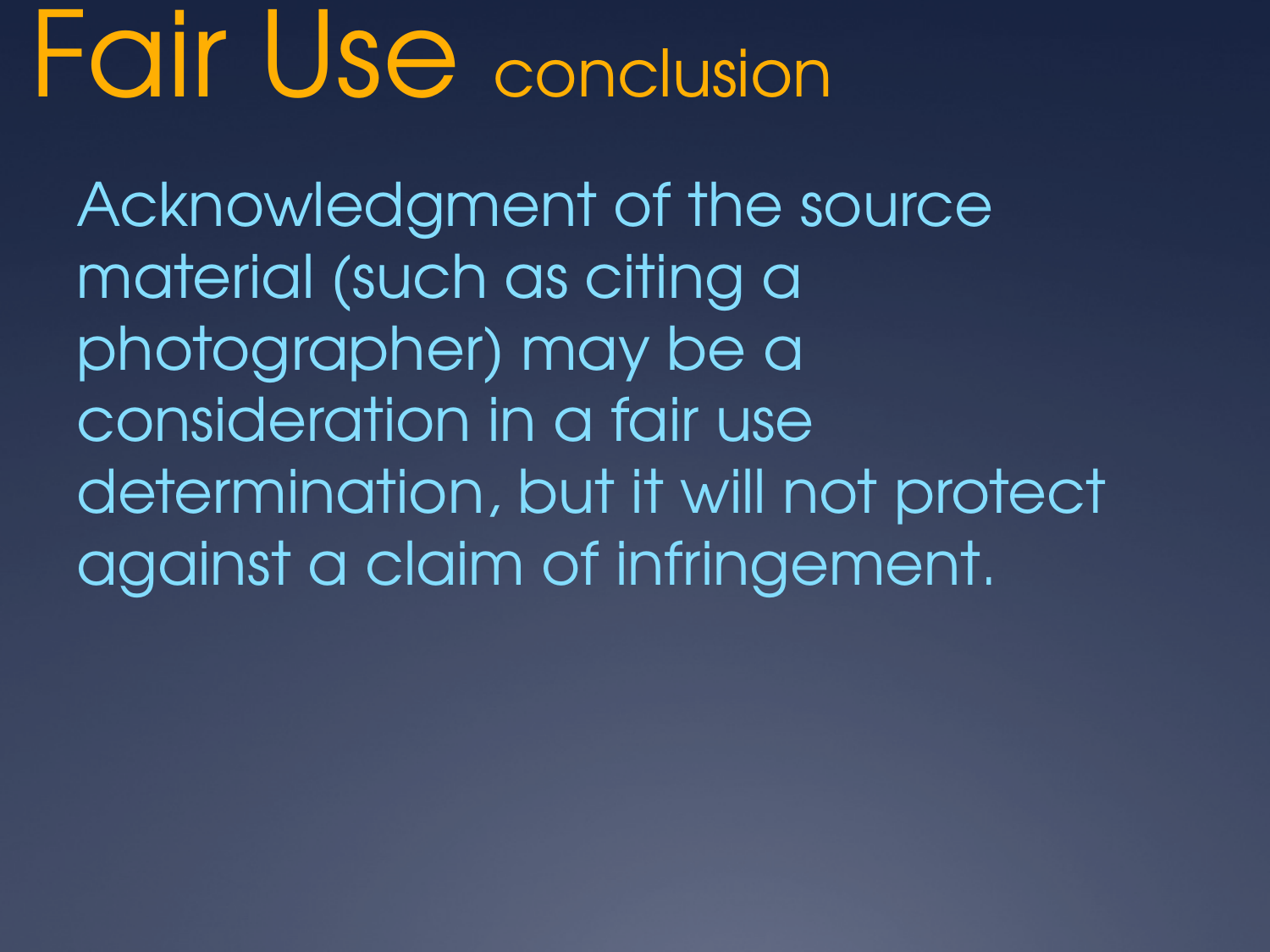

# Fair Use conclusion
Acknowledgment of the source material (such as citing a photographer) may be a consideration in a fair use determination, but it will not protect against a claim of infringement.